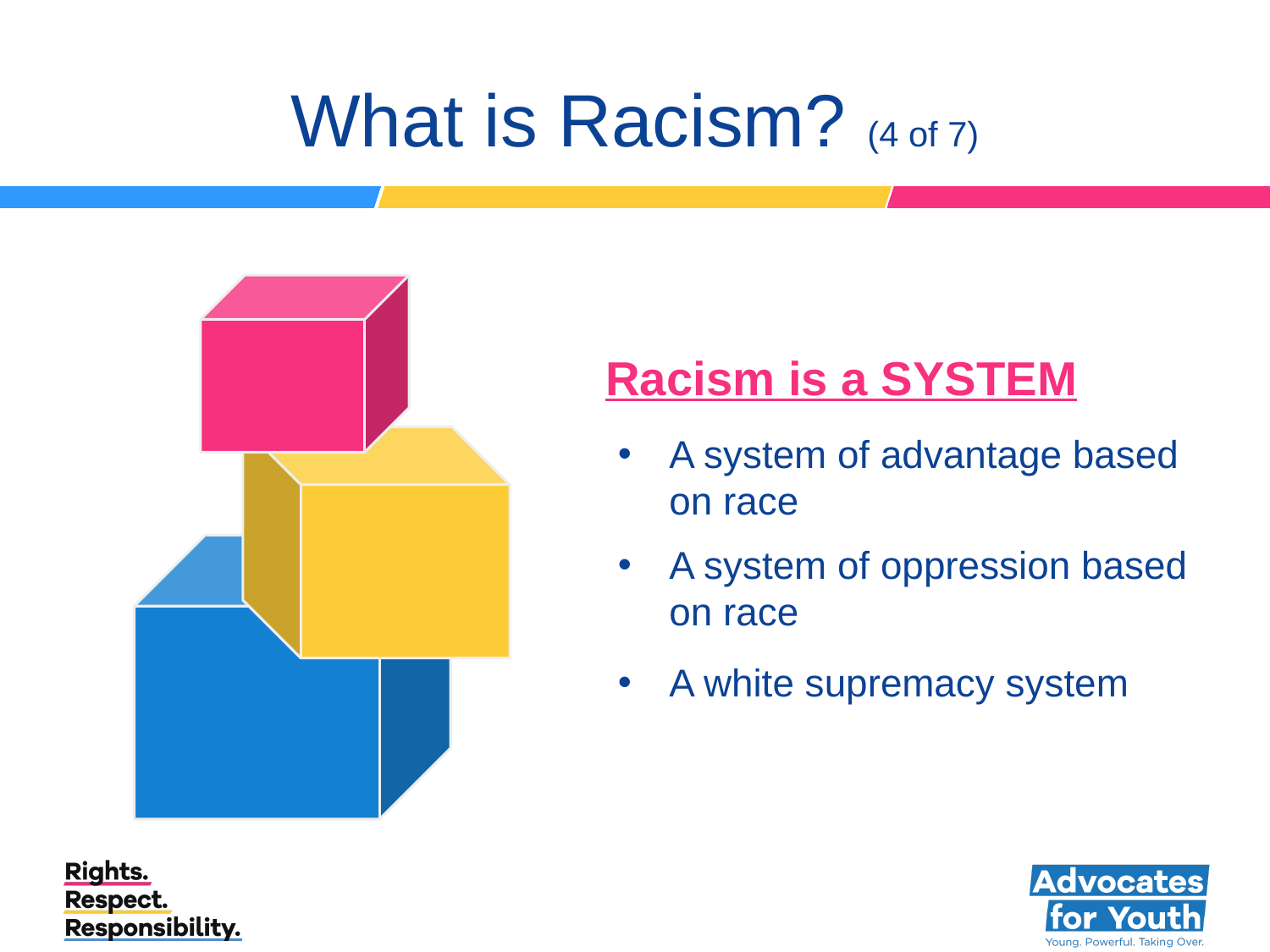

# What is Racism? (4 of 7)

Racism is a SYSTEM
A system of advantage based on race
A system of oppression based on race
A white supremacy system